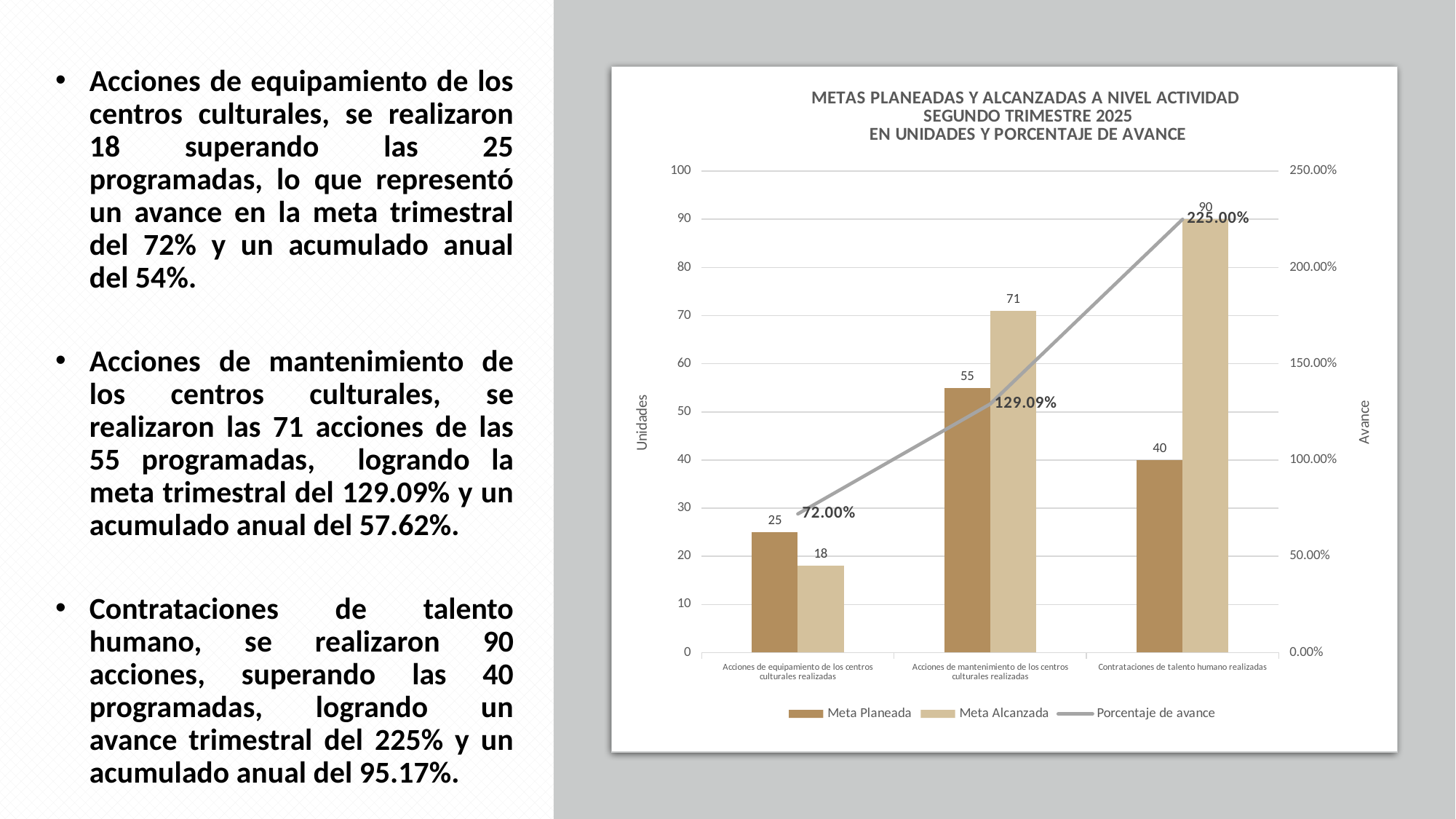

Acciones de equipamiento de los centros culturales, se realizaron 18 superando las 25 programadas, lo que representó un avance en la meta trimestral del 72% y un acumulado anual del 54%.

Acciones de mantenimiento de los centros culturales, se realizaron las 71 acciones de las 55 programadas,  logrando la meta trimestral del 129.09% y un acumulado anual del 57.62%.

Contrataciones de talento humano, se realizaron 90 acciones, superando las 40 programadas, logrando un avance trimestral del 225% y un acumulado anual del 95.17%.

### Chart: METAS PLANEADAS Y ALCANZADAS A NIVEL ACTIVIDAD
SEGUNDO TRIMESTRE 2025
EN UNIDADES Y PORCENTAJE DE AVANCE

| Category | Meta Planeada | Meta Alcanzada |  |
|---|---|---|---|
| Acciones de equipamiento de los centros culturales realizadas | 25.0 | 18.0 | 0.72 |
| Acciones de mantenimiento de los centros culturales realizadas | 55.0 | 71.0 | 1.290909090909091 |
| Contrataciones de talento humano realizadas | 40.0 | 90.0 | 2.25 |